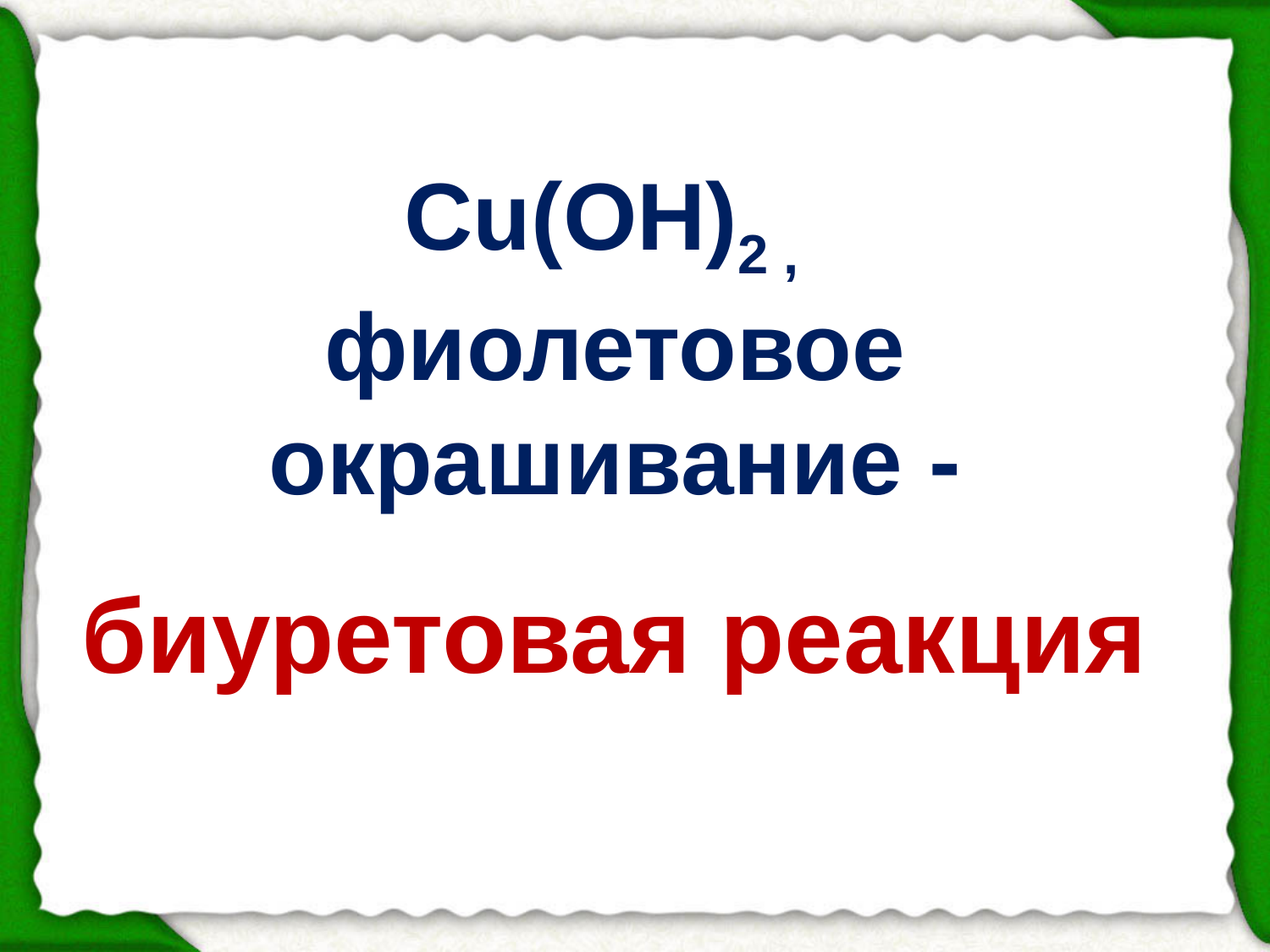

Cu(OH)2 ,
фиолетовое окрашивание -

биуретовая реакция